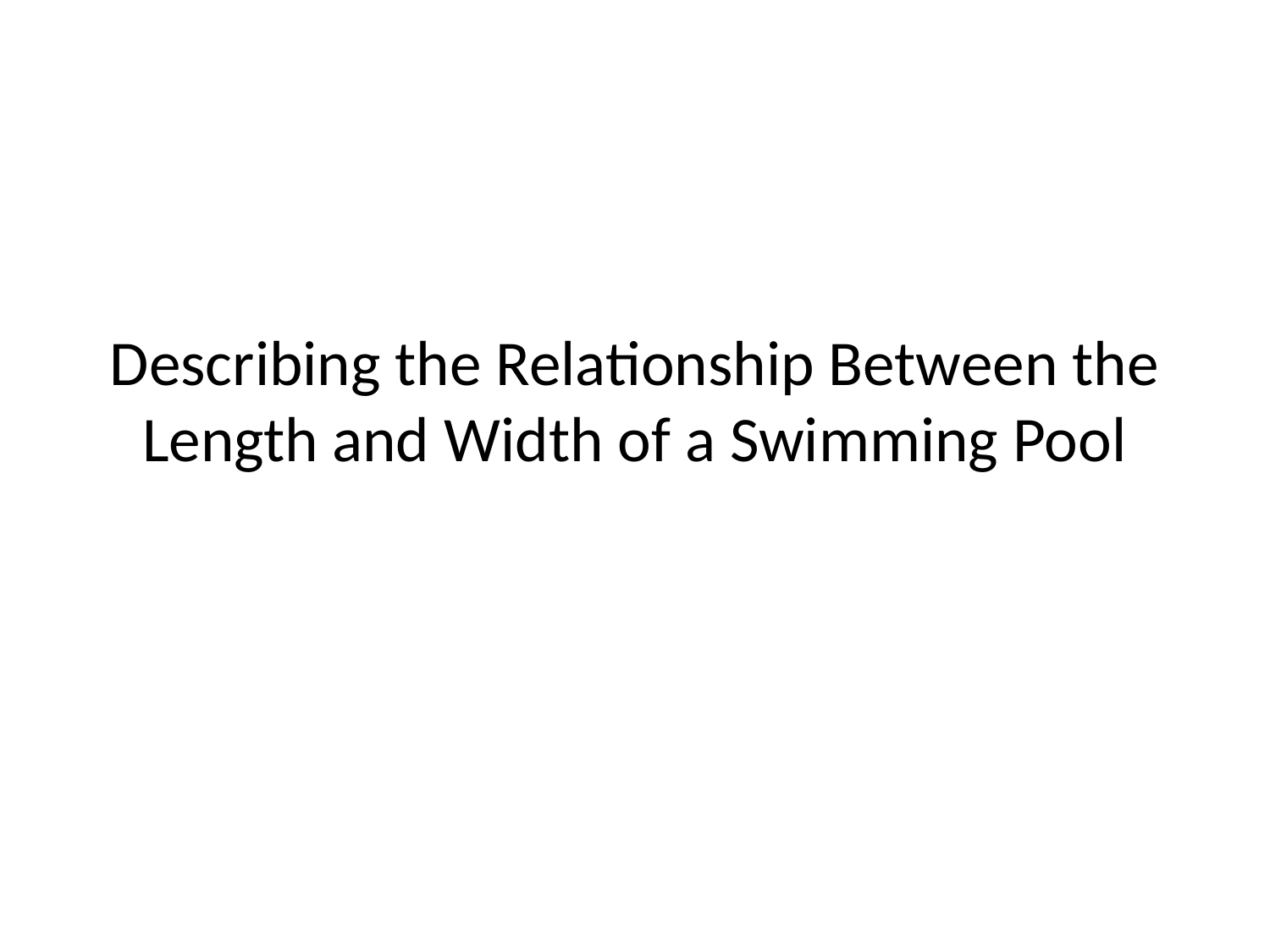

# Describing the Relationship Between the Length and Width of a Swimming Pool